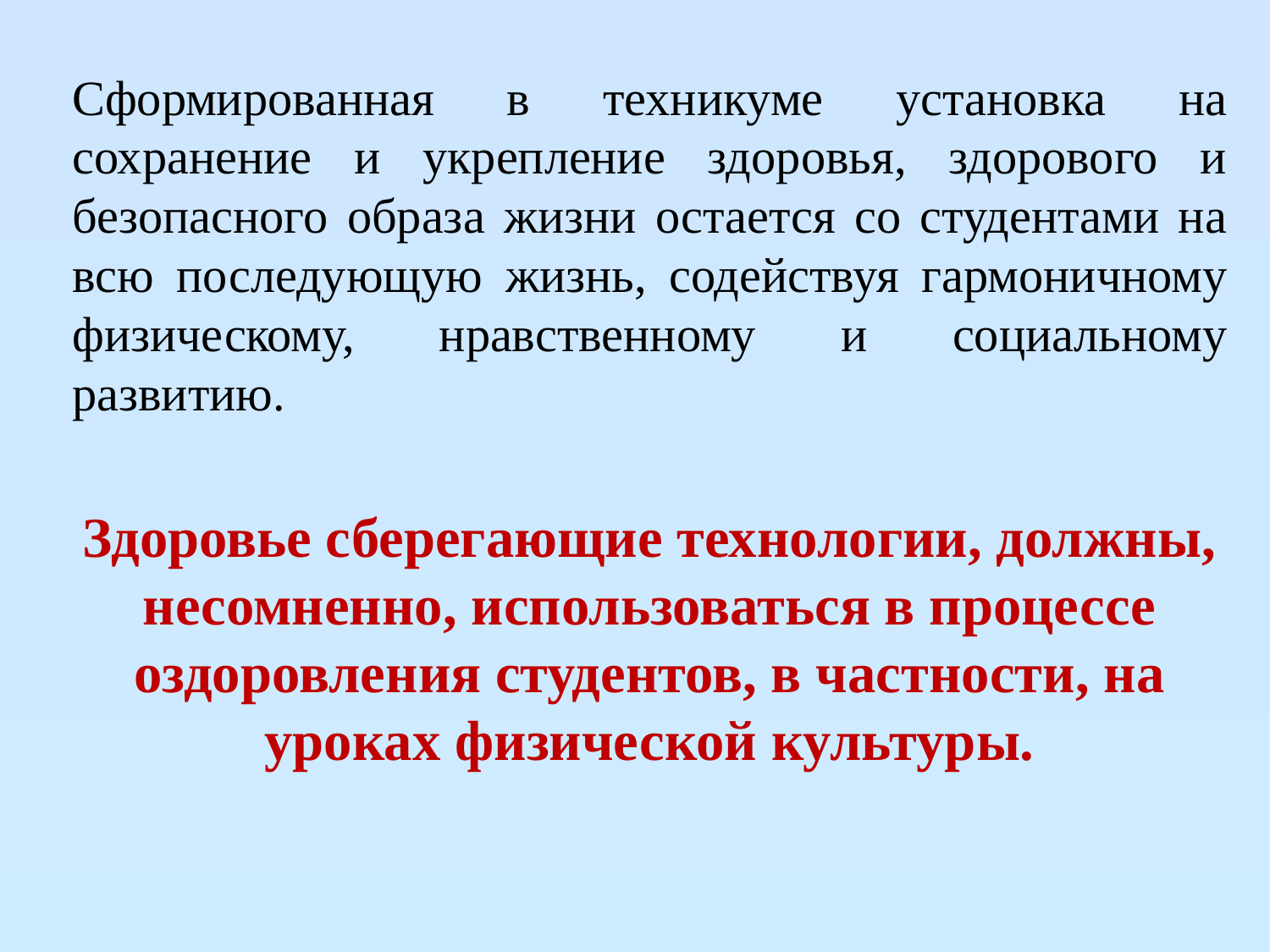

#
Сформированная в техникуме установка на сохранение и укрепление здоровья, здорового и безопасного образа жизни остается со студентами на всю последующую жизнь, содействуя гармоничному физическому, нравственному и социальному развитию.

Здоровье сберегающие технологии, должны, несомненно, использоваться в процессе оздоровления студентов, в частности, на уроках физической культуры.